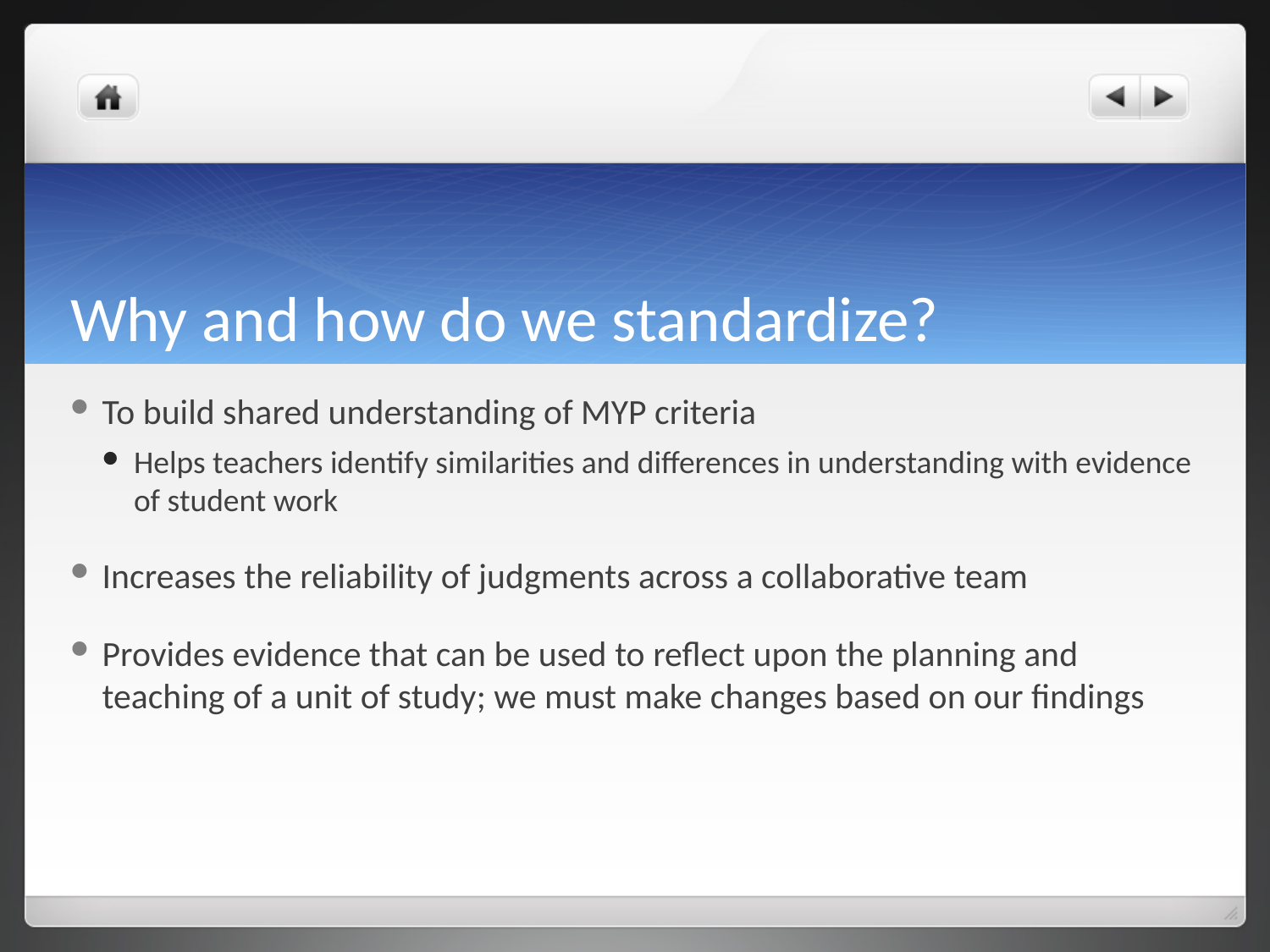

# Why and how do we standardize?
To build shared understanding of MYP criteria
Helps teachers identify similarities and differences in understanding with evidence of student work
Increases the reliability of judgments across a collaborative team
Provides evidence that can be used to reflect upon the planning and teaching of a unit of study; we must make changes based on our findings